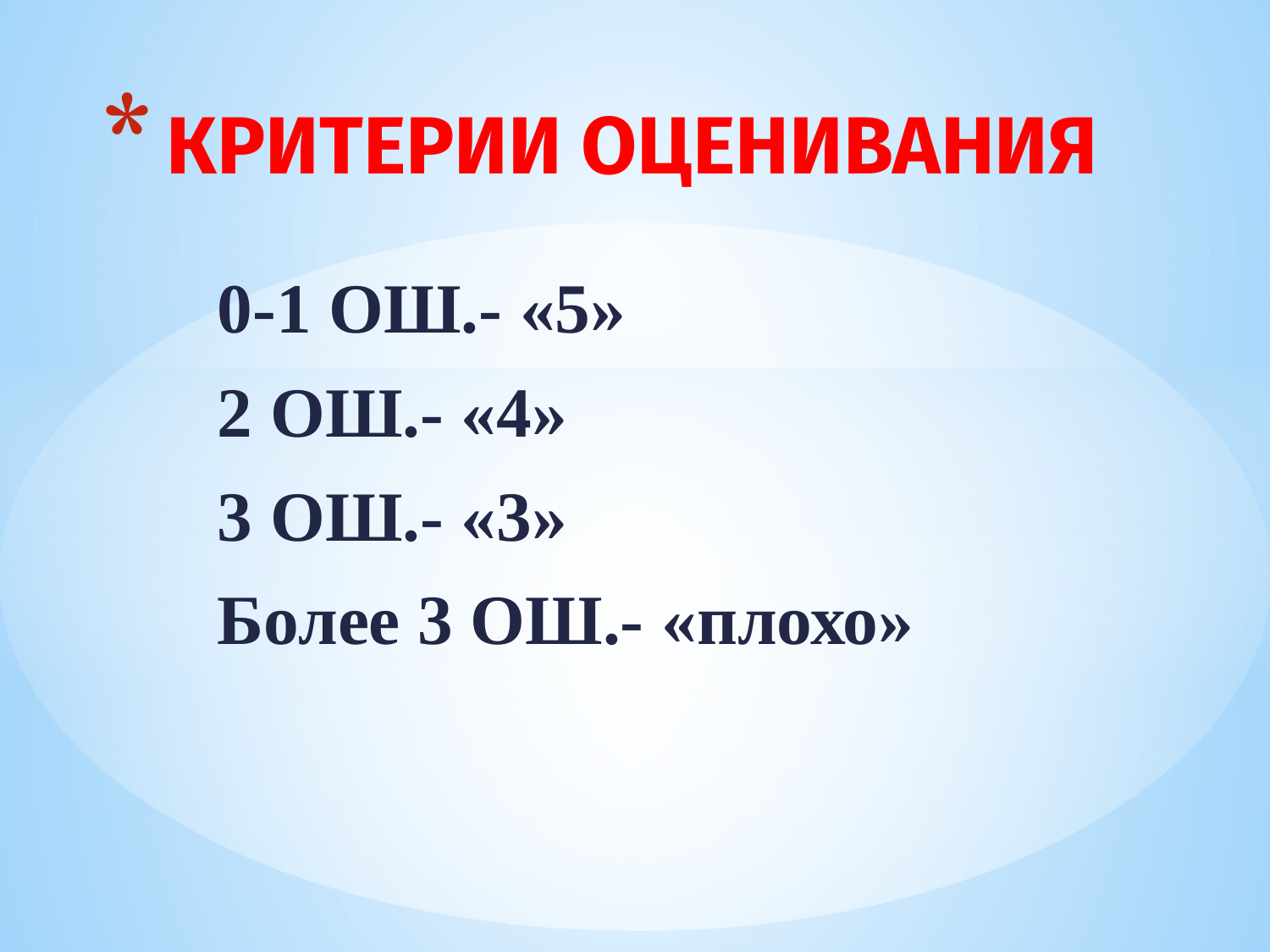

# КРИТЕРИИ ОЦЕНИВАНИЯ
0-1 ОШ.- «5»
2 ОШ.- «4»
3 ОШ.- «3»
Более 3 ОШ.- «плохо»